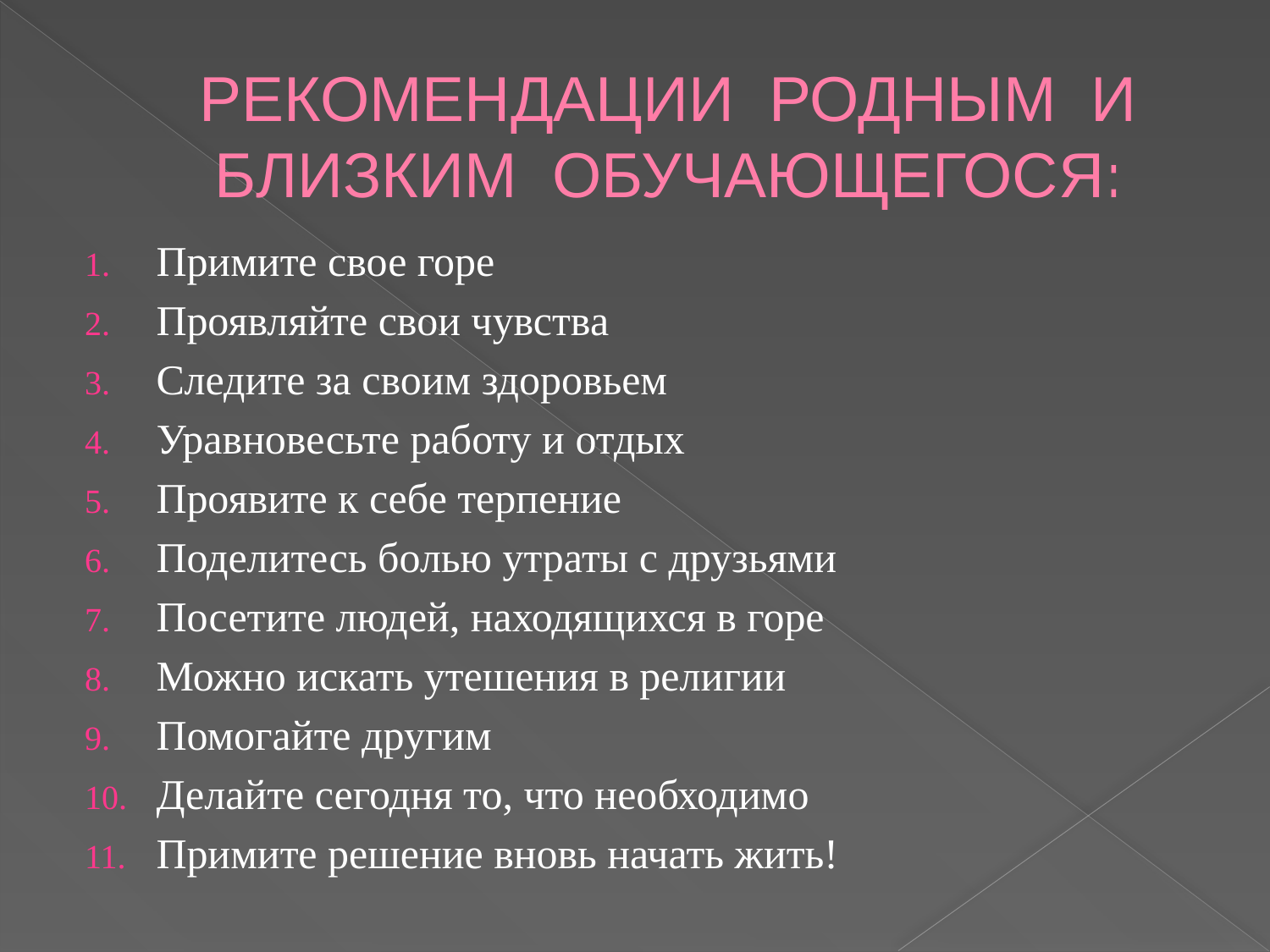

# РЕКОМЕНДАЦИИ  РОДНЫМ  И БЛИЗКИМ  ОБУЧАЮЩЕГОСЯ:
Примите свое горе
Проявляйте свои чувства
Следите за своим здоровьем
Уравновесьте работу и отдых
Проявите к себе терпение
Поделитесь болью утраты с друзьями
Посетите людей, находящихся в горе
Можно искать утешения в религии
Помогайте другим
Делайте сегодня то, что необходимо
Примите решение вновь начать жить!